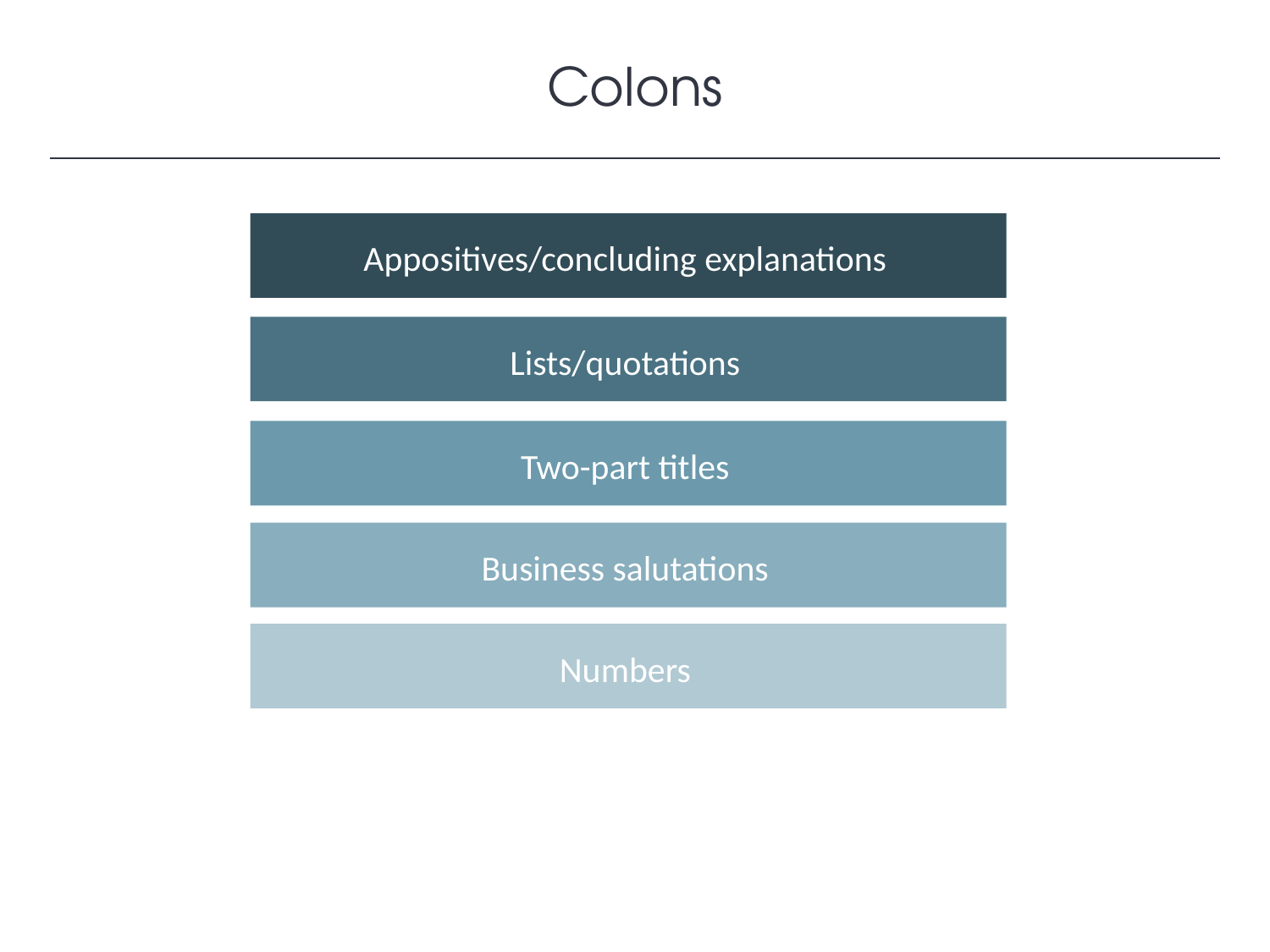

Colons
HAWKES LEARNING

Appositives/concluding explanations

Lists/quotations

Two-part titles

Business salutations

Numbers